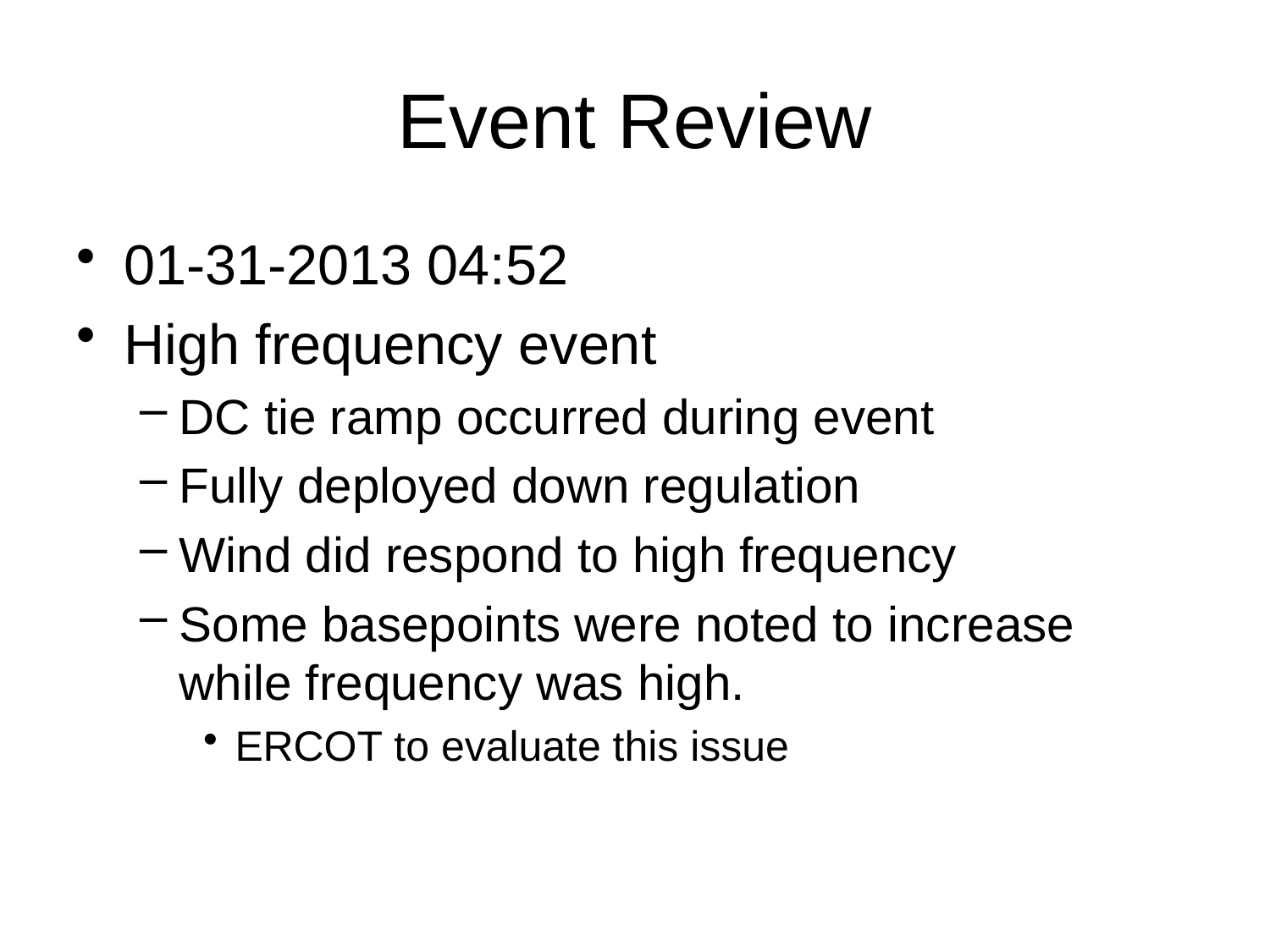

# Event Review
01-31-2013 04:52
High frequency event
DC tie ramp occurred during event
Fully deployed down regulation
Wind did respond to high frequency
Some basepoints were noted to increase while frequency was high.
ERCOT to evaluate this issue